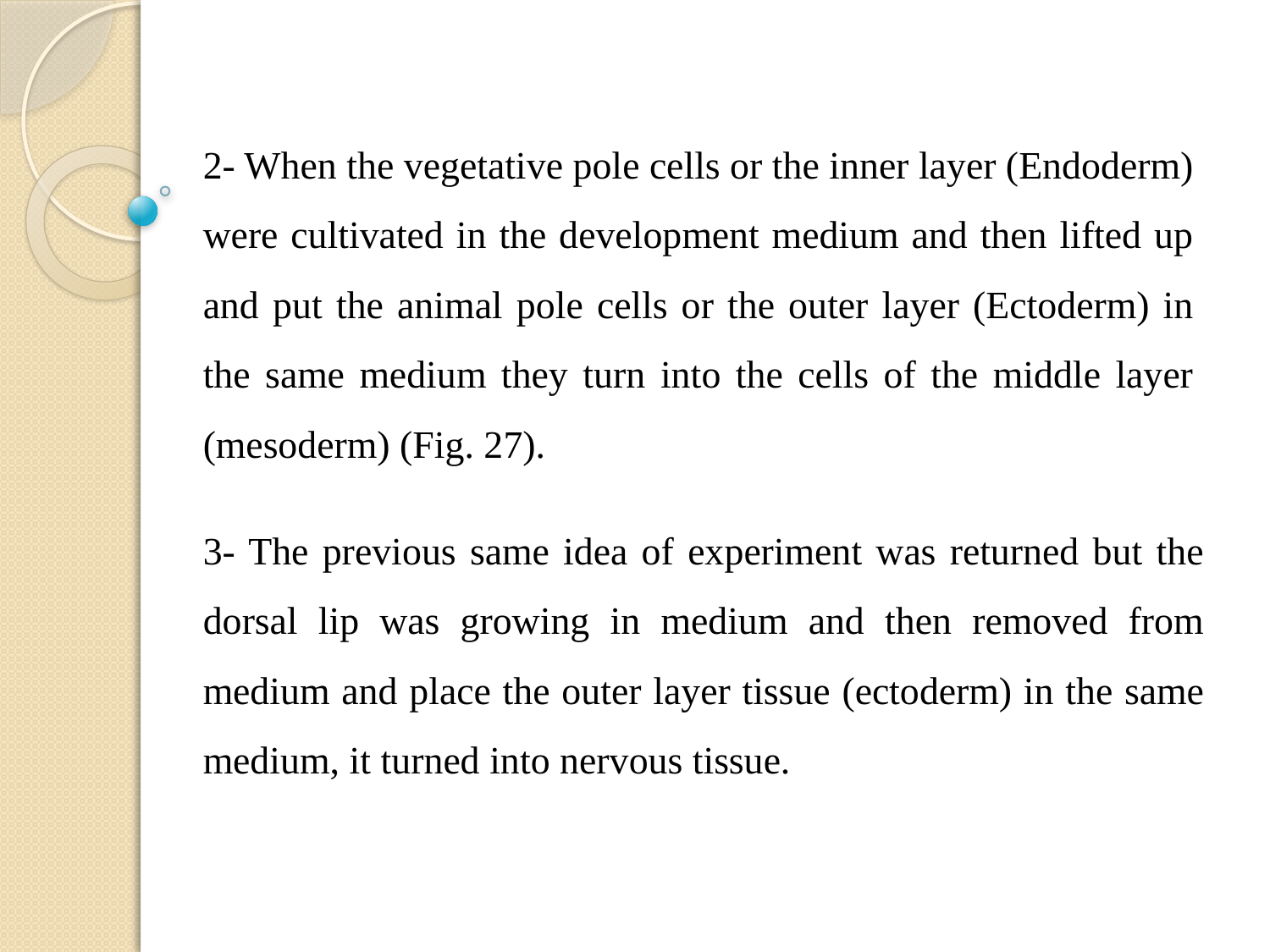

2- When the vegetative pole cells or the inner layer (Endoderm) were cultivated in the development medium and then lifted up and put the animal pole cells or the outer layer (Ectoderm) in the same medium they turn into the cells of the middle layer (mesoderm) (Fig. 27).
3- The previous same idea of experiment was returned but the dorsal lip was growing in medium and then removed from medium and place the outer layer tissue (ectoderm) in the same medium, it turned into nervous tissue.